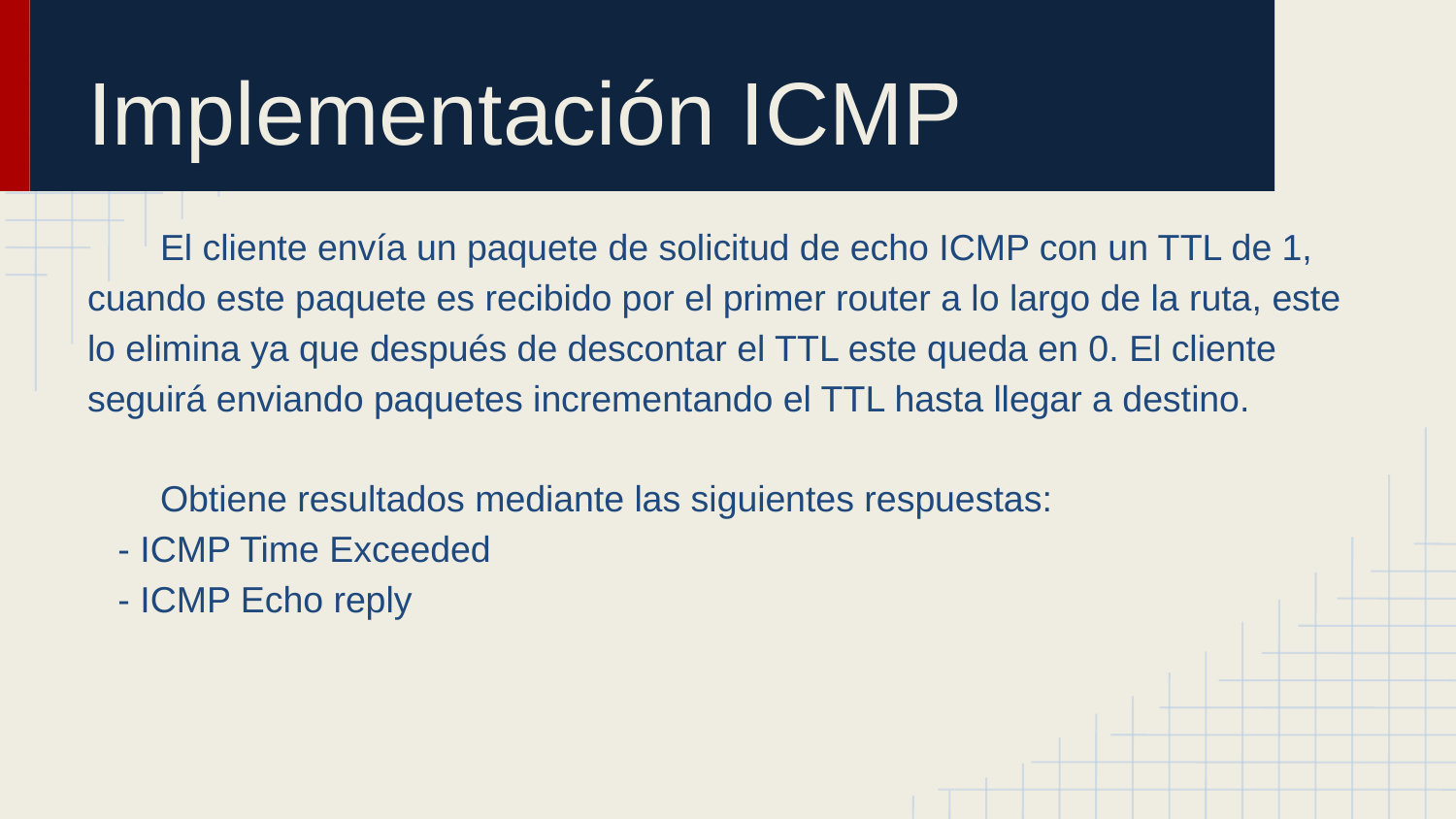

# Implementación ICMP
El cliente envía un paquete de solicitud de echo ICMP con un TTL de 1, cuando este paquete es recibido por el primer router a lo largo de la ruta, este lo elimina ya que después de descontar el TTL este queda en 0. El cliente seguirá enviando paquetes incrementando el TTL hasta llegar a destino.

Obtiene resultados mediante las siguientes respuestas:
   - ICMP Time Exceeded
   - ICMP Echo reply